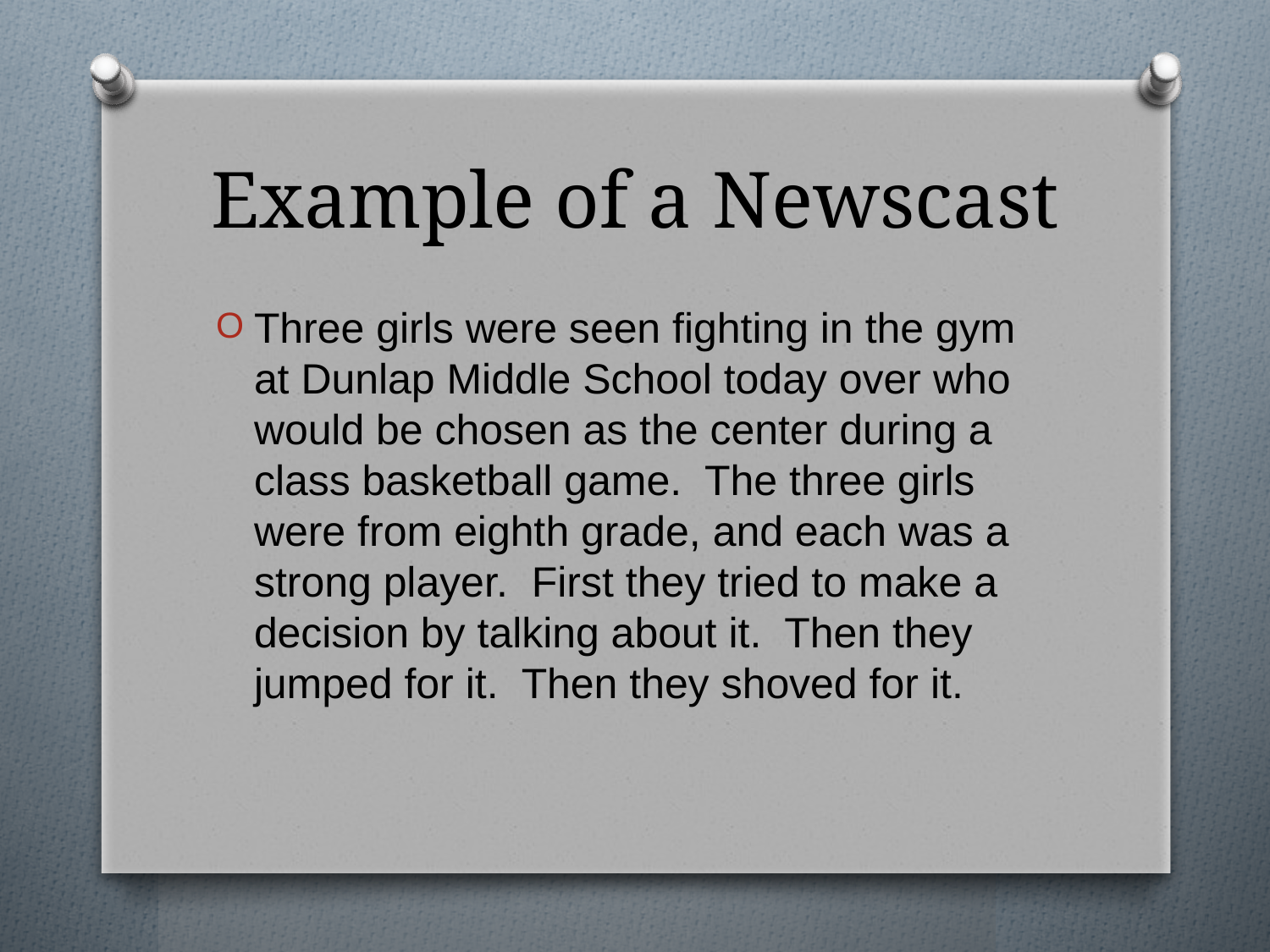

# Example of a Newscast
Three girls were seen fighting in the gym at Dunlap Middle School today over who would be chosen as the center during a class basketball game.  The three girls were from eighth grade, and each was a strong player.  First they tried to make a decision by talking about it.  Then they jumped for it.  Then they shoved for it.